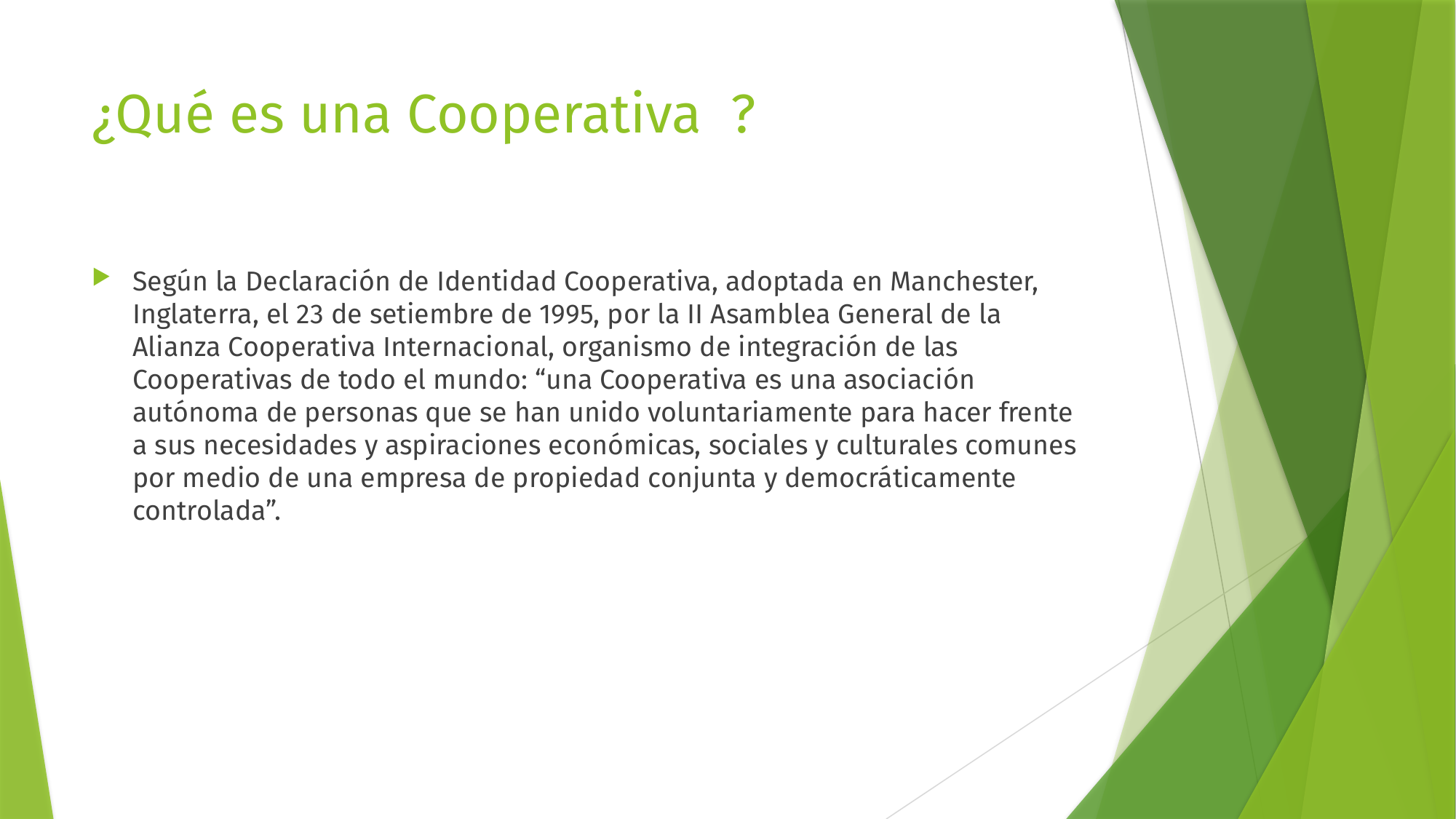

# ¿Qué es una Cooperativa  ?
Según la Declaración de Identidad Cooperativa, adoptada en Manchester, Inglaterra, el 23 de setiembre de 1995, por la II Asamblea General de la Alianza Cooperativa Internacional, organismo de integración de las Cooperativas de todo el mundo: “una Cooperativa es una asociación autónoma de personas que se han unido voluntariamente para hacer frente a sus necesidades y aspiraciones económicas, sociales y culturales comunes por medio de una empresa de propiedad conjunta y democráticamente controlada”.